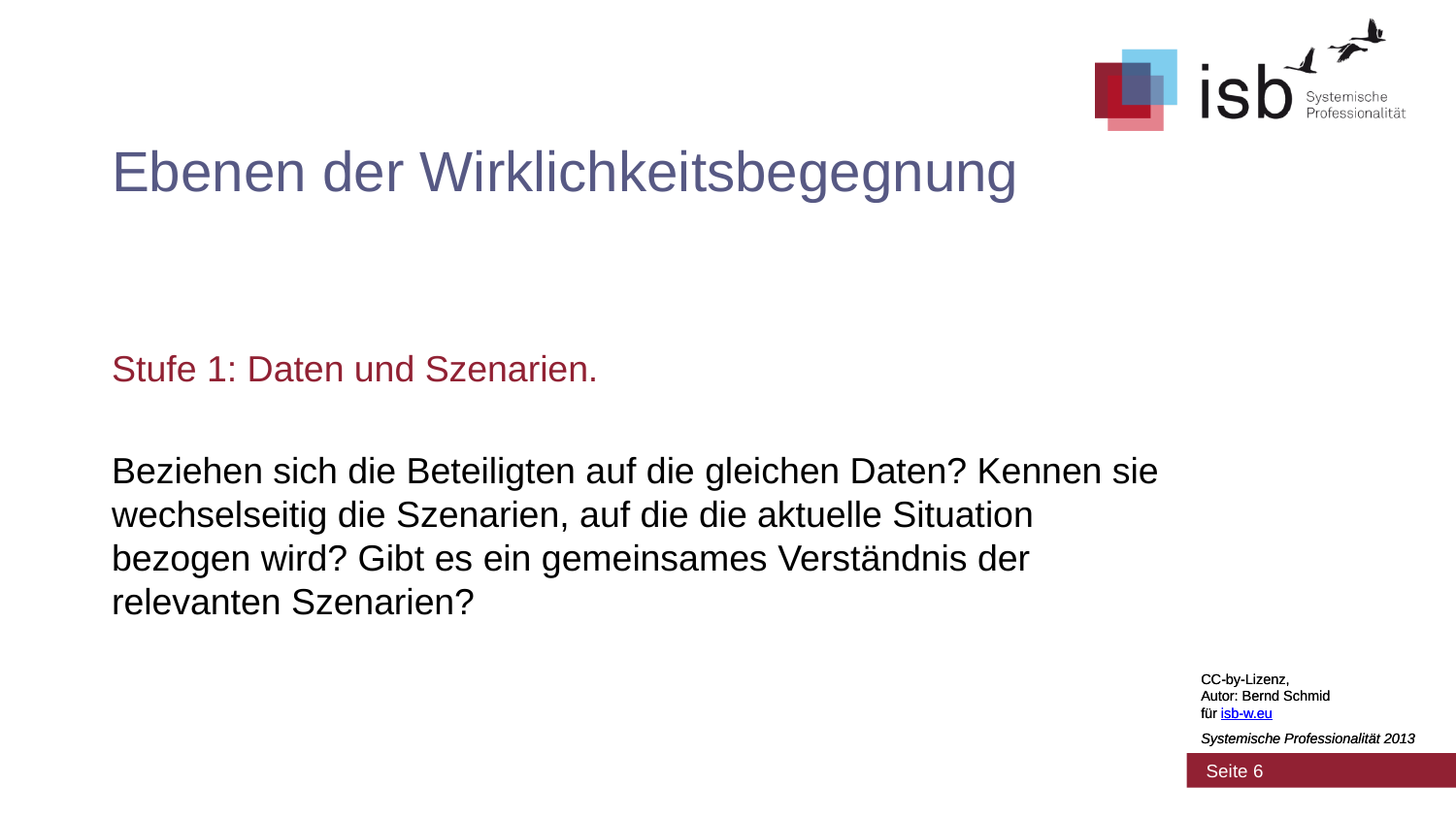

# Ebenen der Wirklichkeitsbegegnung
Stufe 1: Daten und Szenarien.

Beziehen sich die Beteiligten auf die gleichen Daten? Kennen sie wechselseitig die Szenarien, auf die die aktuelle Situation bezogen wird? Gibt es ein gemeinsames Verständnis der relevanten Szenarien?

CC-by-Lizenz,
Autor: Bernd Schmid
für isb-w.eu
Systemische Professionalität 2013
 Seite 6